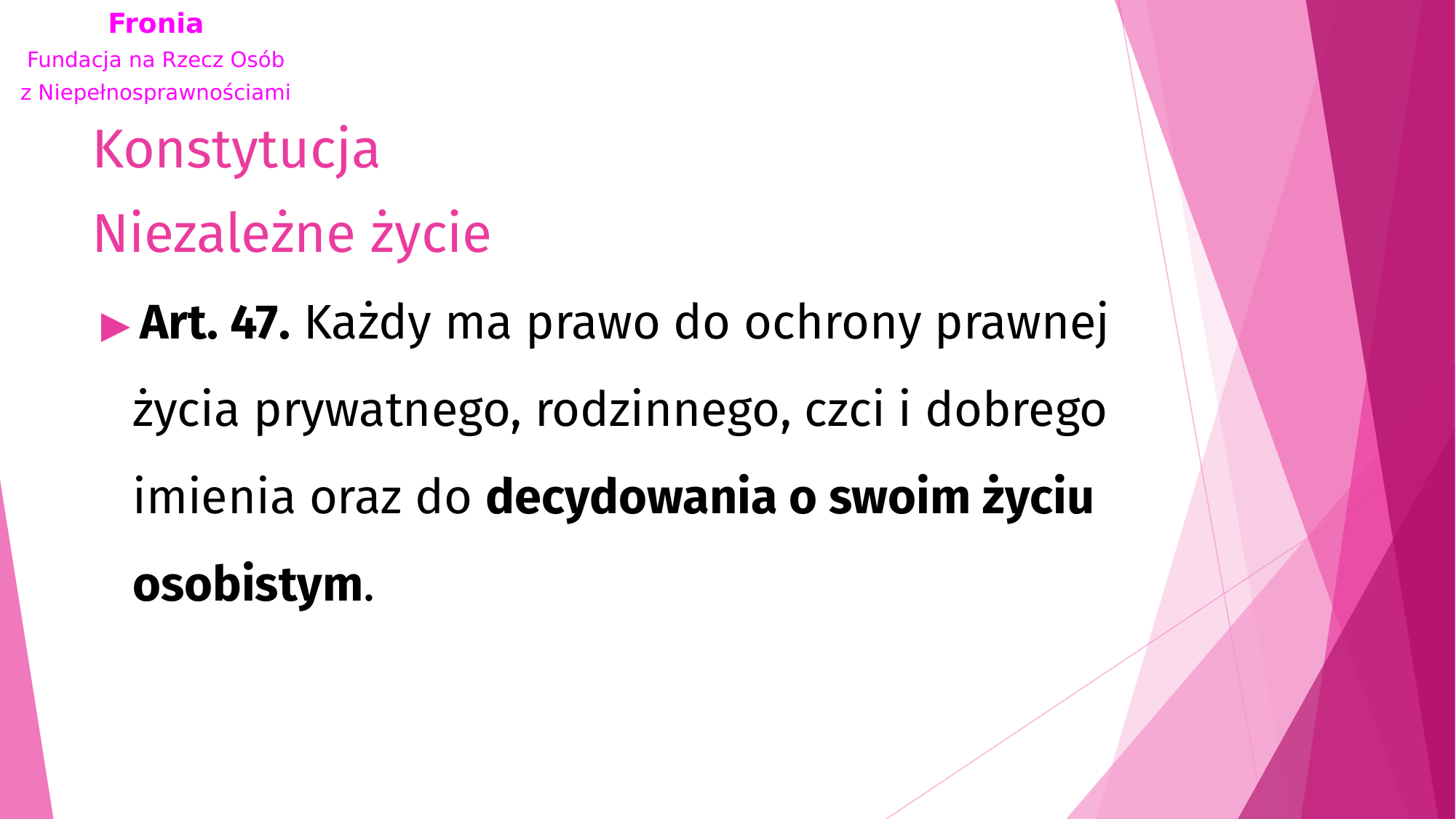

# Konstytucja Niezależne życie
Art. 47. Każdy ma prawo do ochrony prawnej życia prywatnego, rodzinnego, czci i dobrego imienia oraz do decydowania o swoim życiu osobistym.